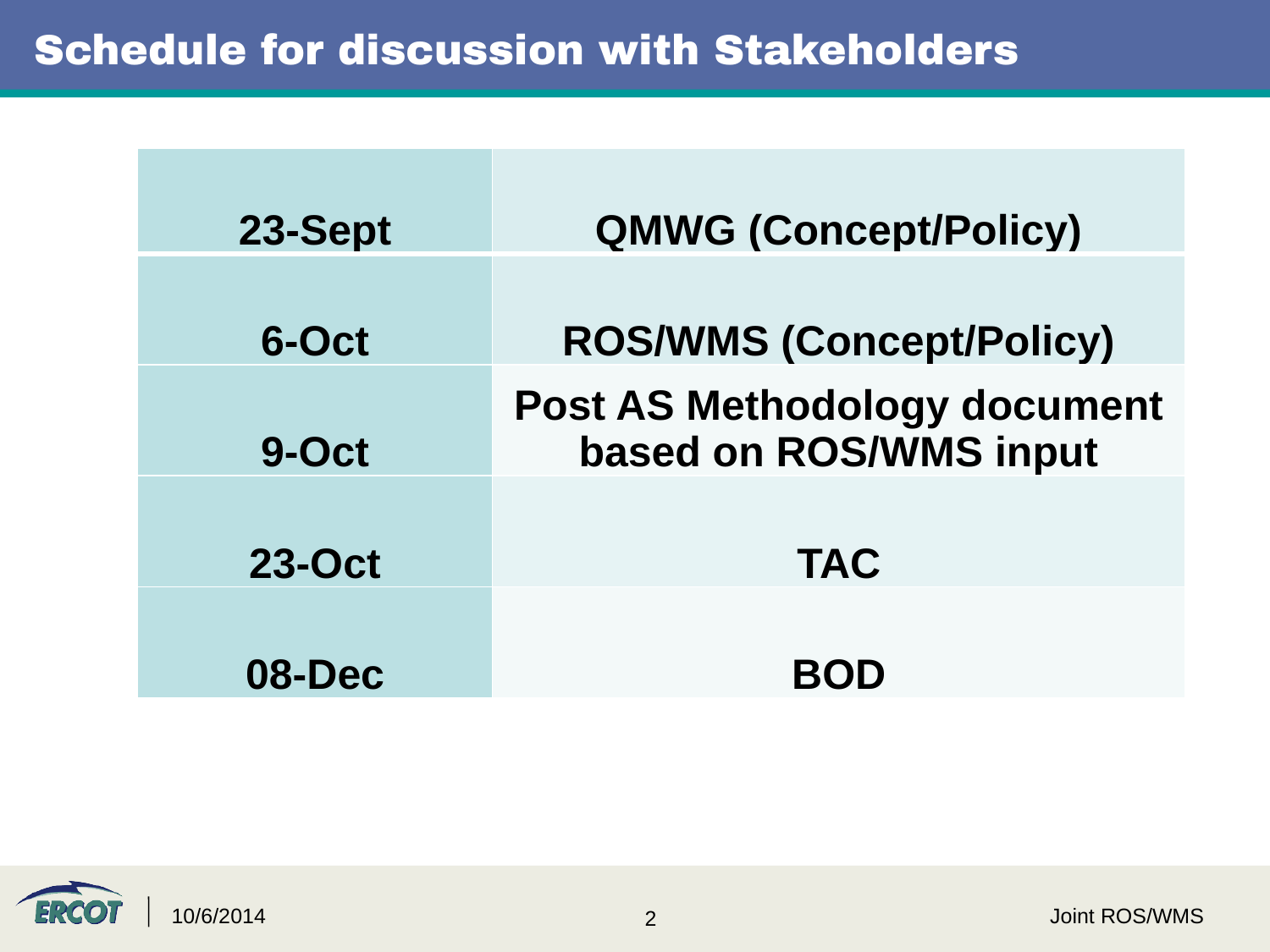

# Schedule for discussion with Stakeholders
| 23-Sept | QMWG (Concept/Policy) |
| --- | --- |
| 6-Oct | ROS/WMS (Concept/Policy) |
| 9-Oct | Post AS Methodology document based on ROS/WMS input |
| 23-Oct | TAC |
| 08-Dec | BOD |
10/6/2014
Joint ROS/WMS